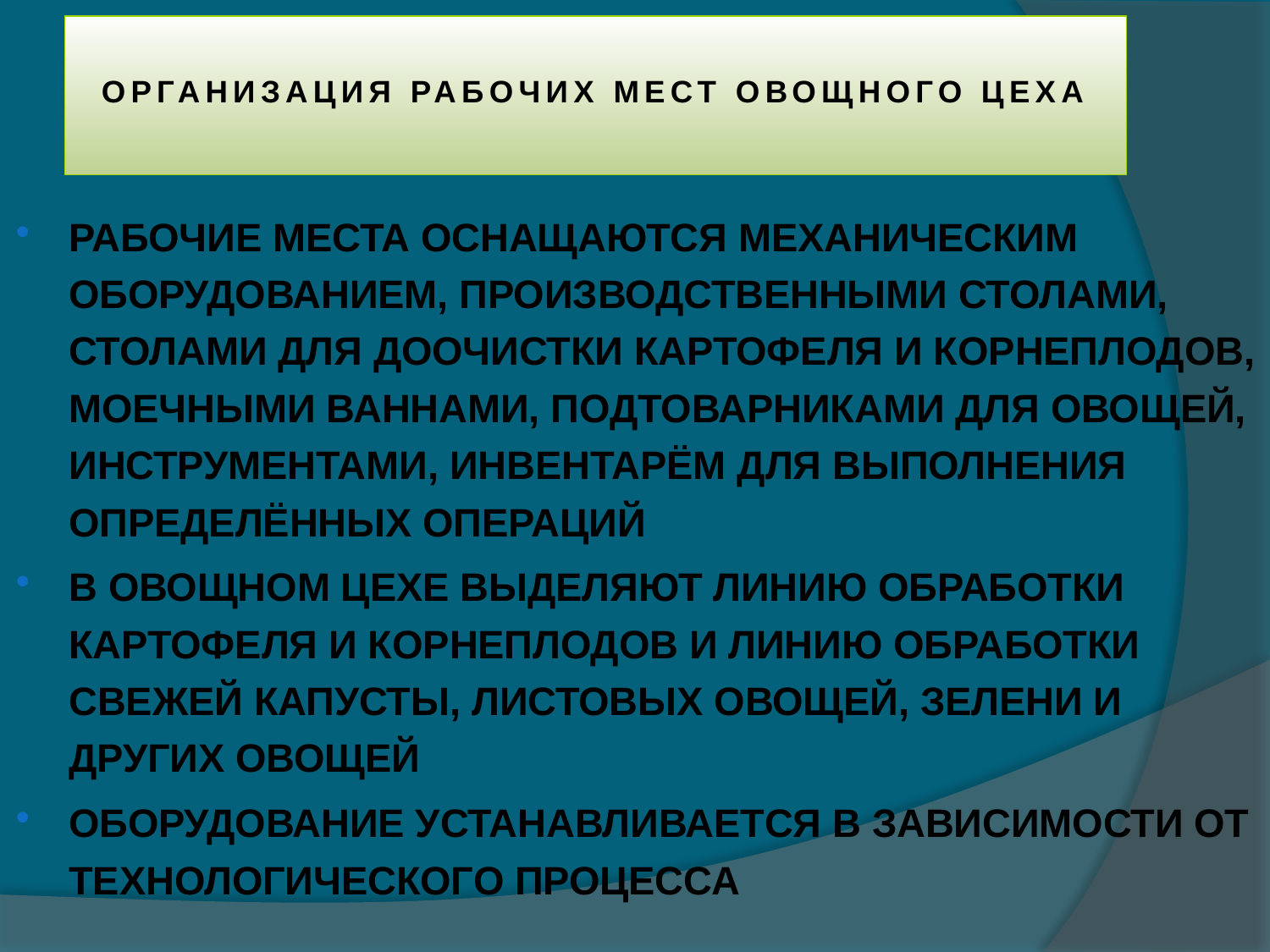

# ОРГАНИЗАЦИЯ РАБОЧИХ МЕСТ ОВОЩНОГО ЦЕХА
РАБОЧИЕ МЕСТА ОСНАЩАЮТСЯ МЕХАНИЧЕСКИМ ОБОРУДОВАНИЕМ, ПРОИЗВОДСТВЕННЫМИ СТОЛАМИ, СТОЛАМИ ДЛЯ ДООЧИСТКИ КАРТОФЕЛЯ И КОРНЕПЛОДОВ, МОЕЧНЫМИ ВАННАМИ, ПОДТОВАРНИКАМИ ДЛЯ ОВОЩЕЙ, ИНСТРУМЕНТАМИ, ИНВЕНТАРЁМ ДЛЯ ВЫПОЛНЕНИЯ ОПРЕДЕЛЁННЫХ ОПЕРАЦИЙ
В ОВОЩНОМ ЦЕХЕ ВЫДЕЛЯЮТ ЛИНИЮ ОБРАБОТКИ КАРТОФЕЛЯ И КОРНЕПЛОДОВ И ЛИНИЮ ОБРАБОТКИ СВЕЖЕЙ КАПУСТЫ, ЛИСТОВЫХ ОВОЩЕЙ, ЗЕЛЕНИ И ДРУГИХ ОВОЩЕЙ
ОБОРУДОВАНИЕ УСТАНАВЛИВАЕТСЯ В ЗАВИСИМОСТИ ОТ ТЕХНОЛОГИЧЕСКОГО ПРОЦЕССА